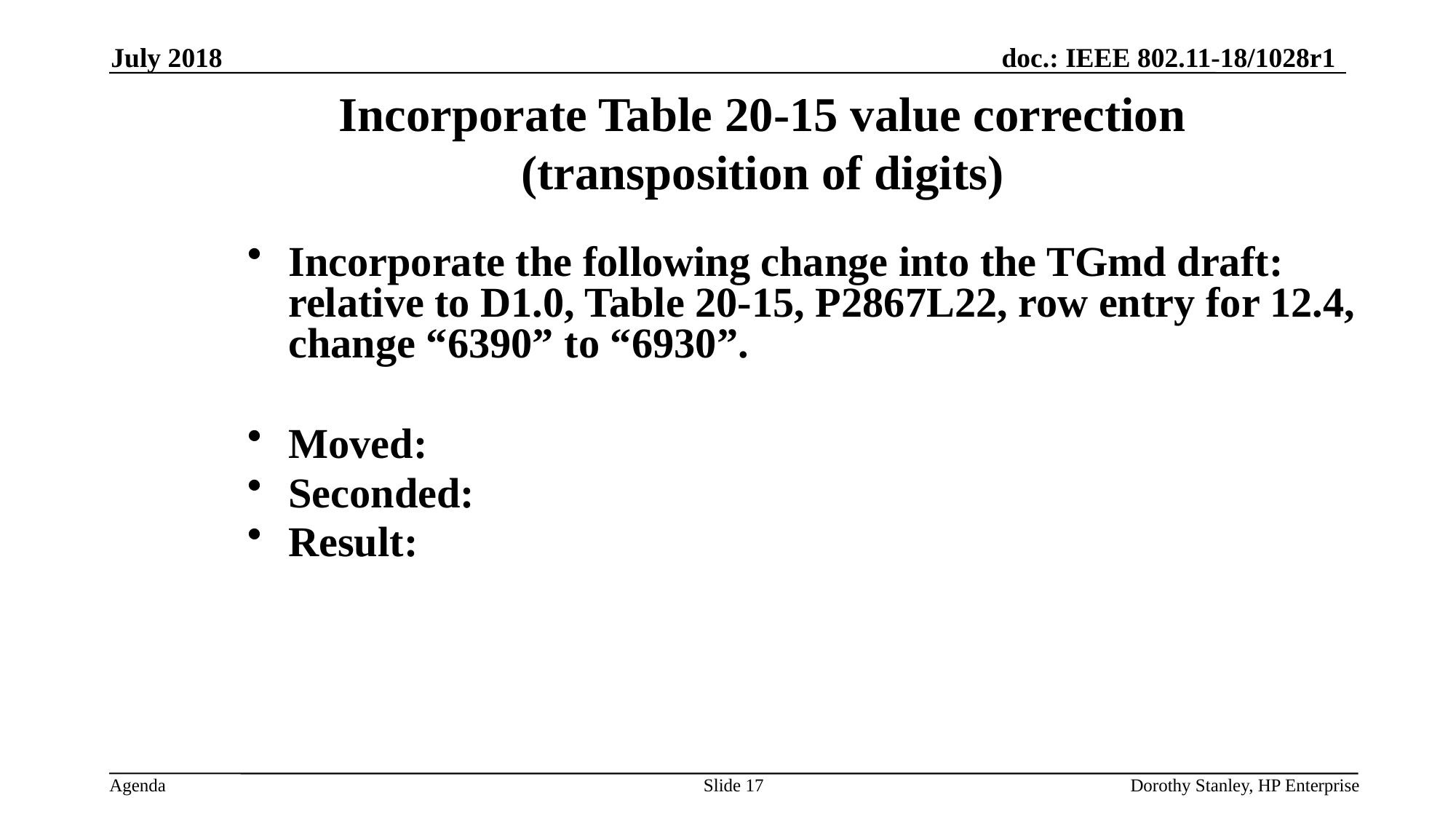

July 2018
Incorporate Table 20-15 value correction (transposition of digits)
Incorporate the following change into the TGmd draft: relative to D1.0, Table 20-15, P2867L22, row entry for 12.4, change “6390” to “6930”.
Moved:
Seconded:
Result:

Slide 17
Dorothy Stanley, HP Enterprise